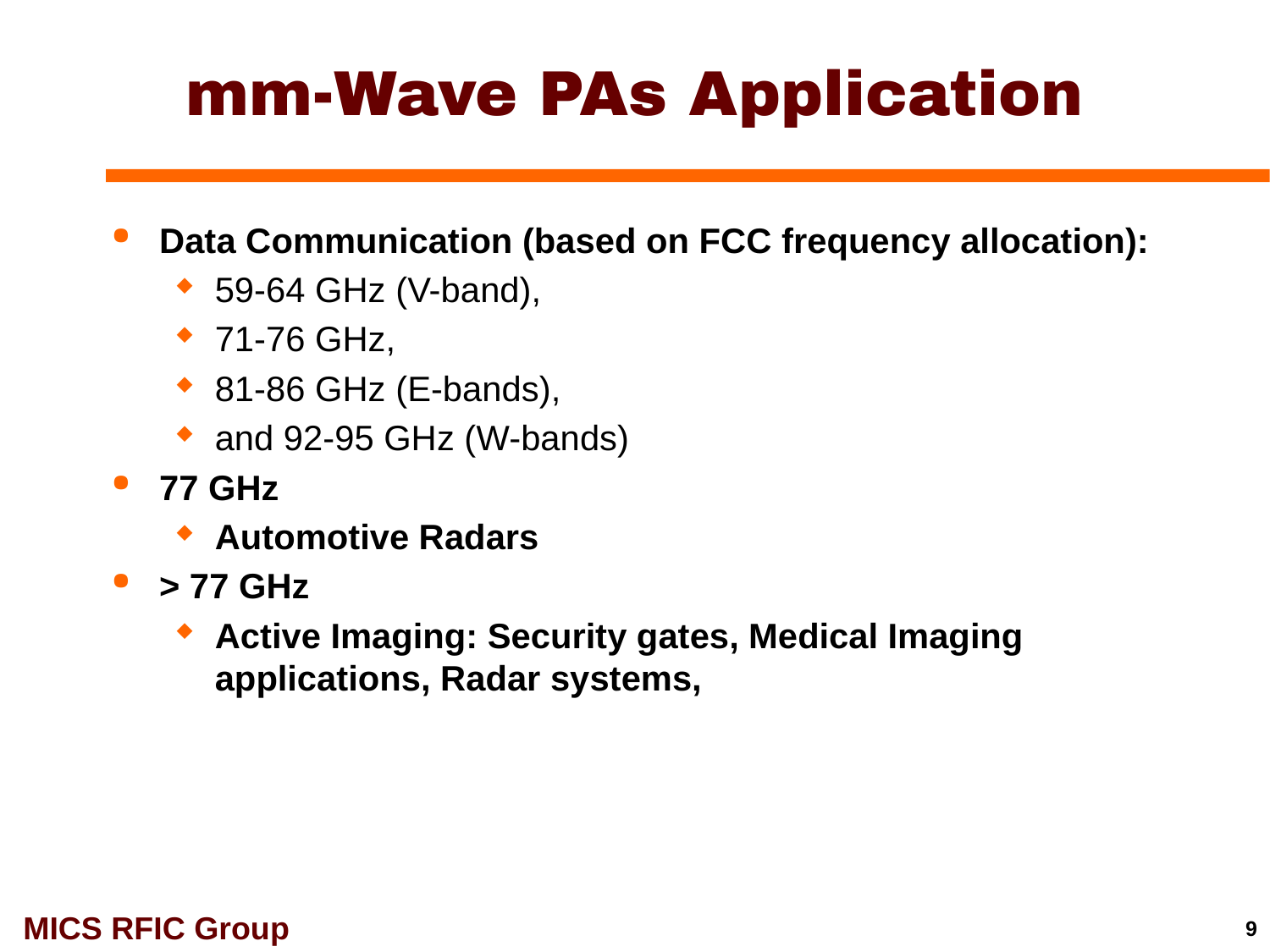

# mm-Wave PAs Application
Data Communication (based on FCC frequency allocation):
59-64 GHz (V-band),
71-76 GHz,
81-86 GHz (E-bands),
and 92-95 GHz (W-bands)
77 GHz
Automotive Radars
> 77 GHz
Active Imaging: Security gates, Medical Imaging applications, Radar systems,
9